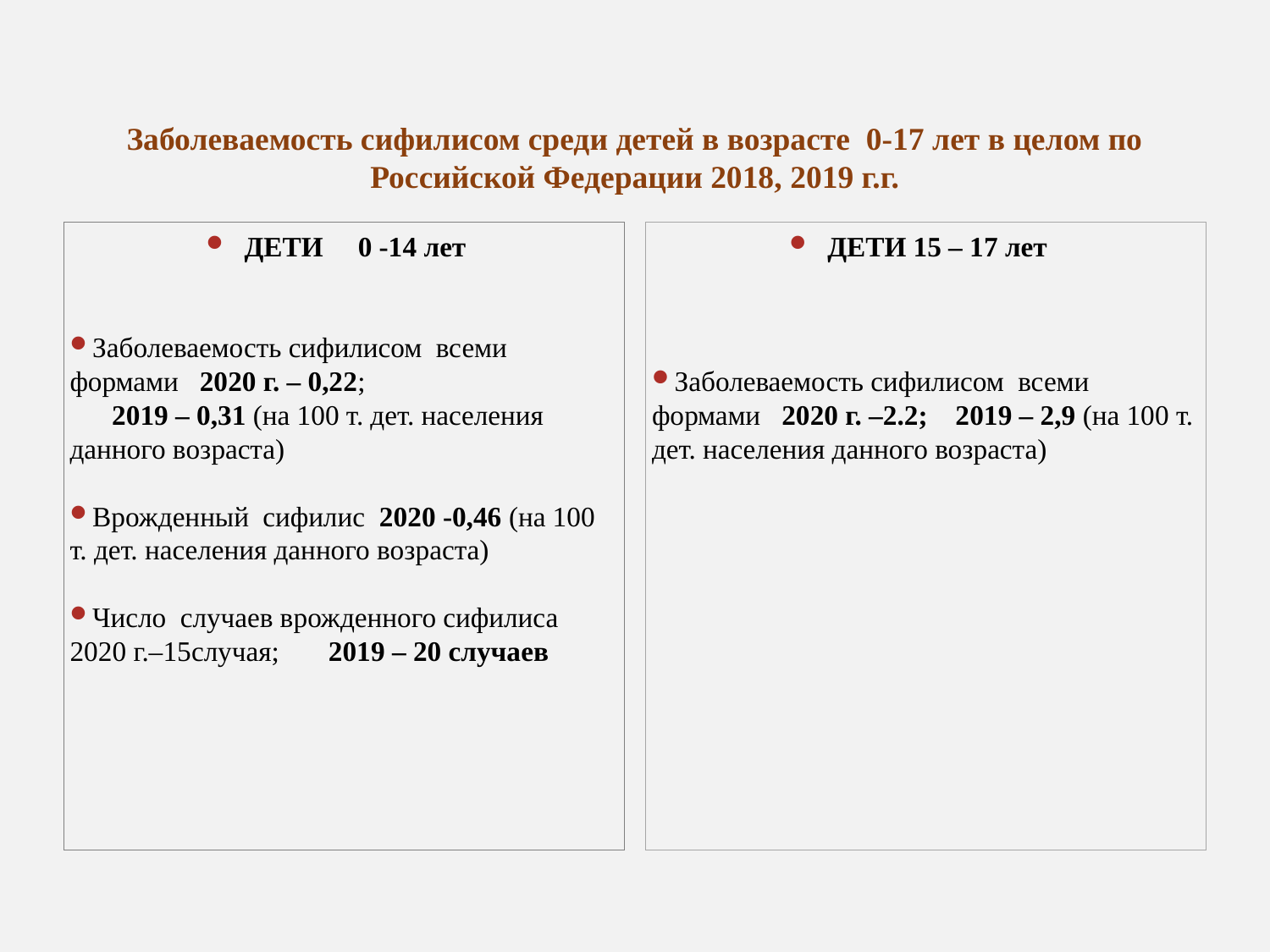

# Заболеваемость сифилисом среди детей в возрасте  0-17 лет в целом по Российской Федерации 2018, 2019 г.г.
ДЕТИ     0 -14 лет

Заболеваемость сифилисом  всеми формами   2020 г. – 0,22;                                           2019 – 0,31 (на 100 т. дет. населения данного возраста)

Врожденный  сифилис  2020 -0,46 (на 100 т. дет. населения данного возраста)

Число  случаев врожденного сифилиса 2020 г.–15случая;       2019 – 20 случаев

ДЕТИ 15 – 17 лет

Заболеваемость сифилисом  всеми формами   2020 г. –2.2;    2019 – 2,9 (на 100 т. дет. населения данного возраста)